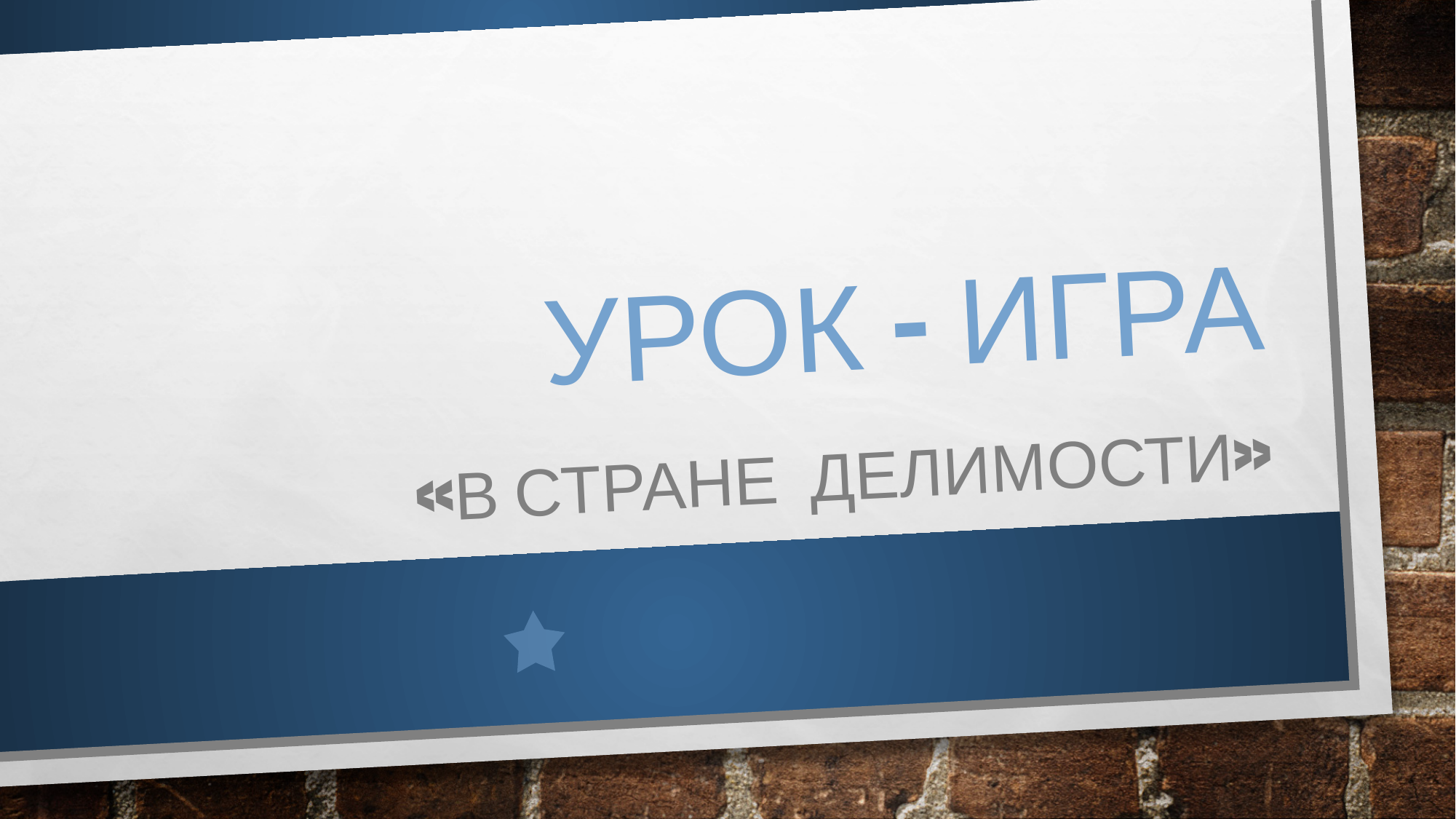

# Урок - игра
«В стране  делимости»